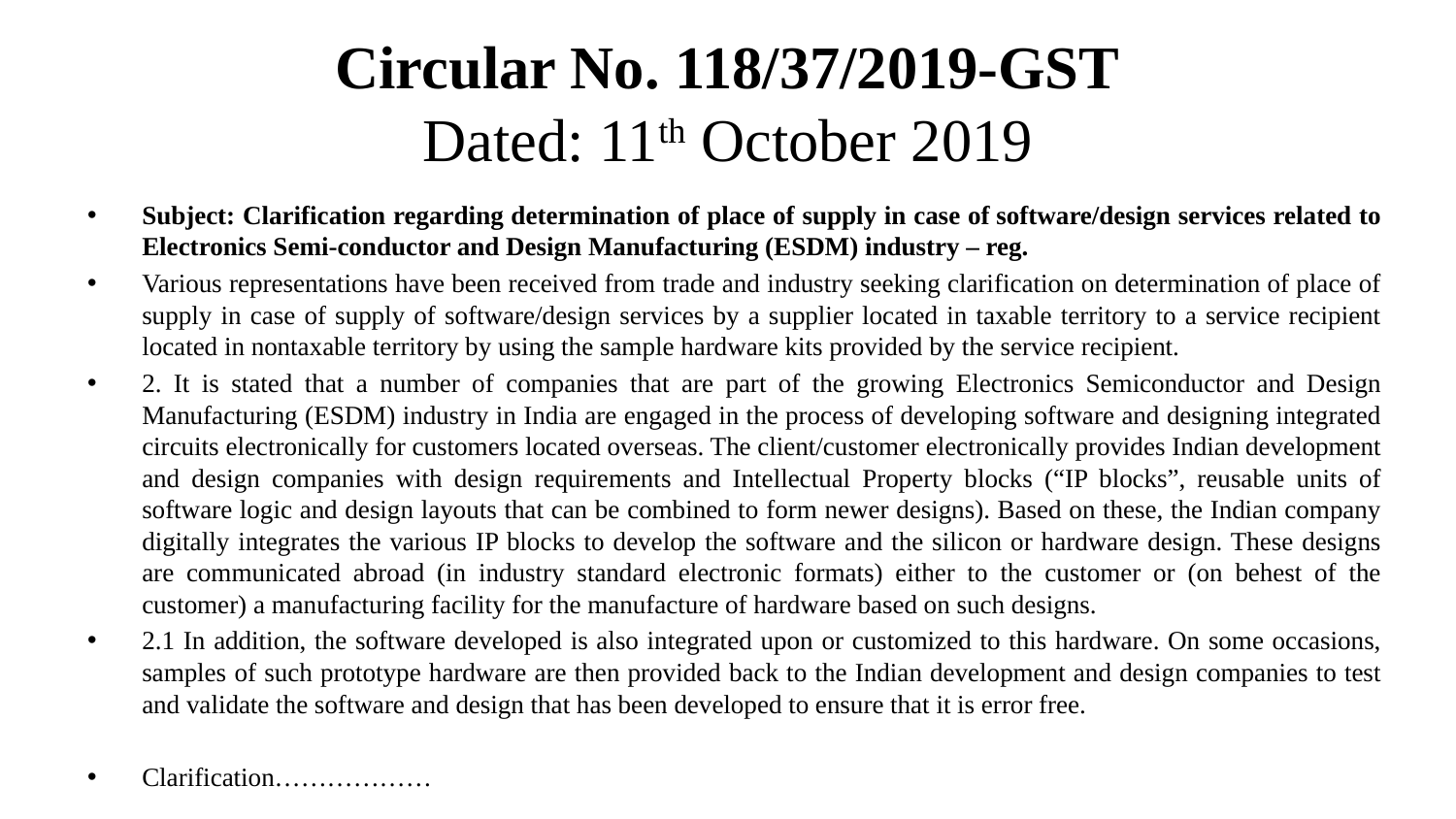

# Circular No. 118/37/2019-GST Dated: 11th October 2019
Subject: Clarification regarding determination of place of supply in case of software/design services related to Electronics Semi-conductor and Design Manufacturing (ESDM) industry – reg.
Various representations have been received from trade and industry seeking clarification on determination of place of supply in case of supply of software/design services by a supplier located in taxable territory to a service recipient located in non­taxable territory by using the sample hardware kits provided by the service recipient.
2. It is stated that a number of companies that are part of the growing Electronics Semi­conductor and Design Manufacturing (ESDM) industry in India are engaged in the process of developing software and designing integrated circuits electronically for customers located overseas. The client/customer electronically provides Indian development and design companies with design requirements and Intellectual Property blocks (“IP blocks”, reusable units of software logic and design layouts that can be combined to form newer designs). Based on these, the Indian company digitally integrates the various IP blocks to develop the software and the silicon or hardware design. These designs are communicated abroad (in industry standard electronic formats) either to the customer or (on behest of the customer) a manufacturing facility for the manufacture of hardware based on such designs.
2.1 In addition, the software developed is also integrated upon or customized to this hardware. On some occasions, samples of such prototype hardware are then provided back to the Indian development and design companies to test and validate the software and design that has been developed to ensure that it is error free.

Clarification………………